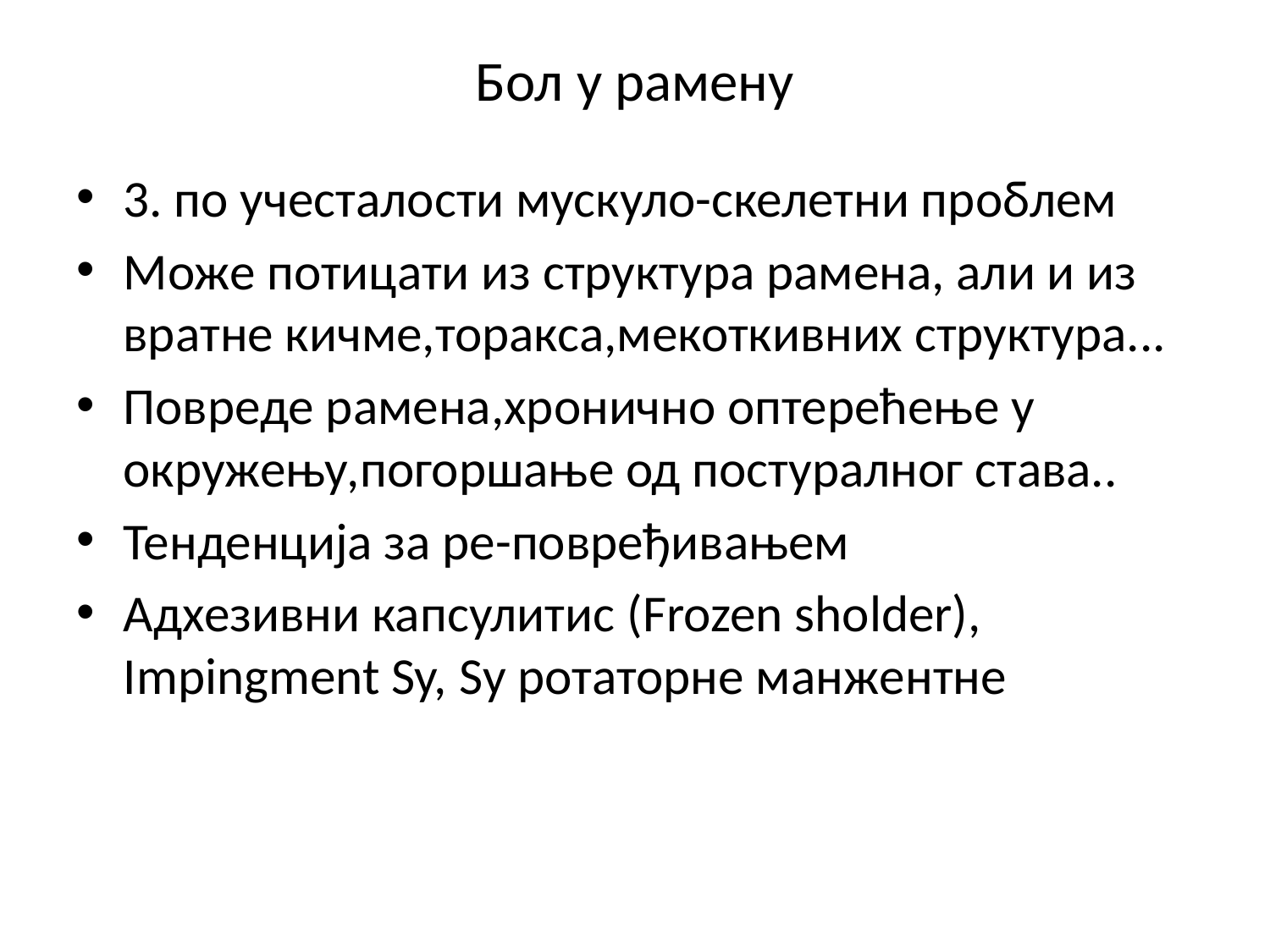

# Бол у рамену
3. по учесталости мускуло-скелетни проблем
Може потицати из структура рамена, али и из вратне кичме,торакса,мекоткивних структура...
Повреде рамена,хронично оптерећење у окружењу,погоршање од постуралног става..
Тенденција за ре-повређивањем
Адхезивни капсулитис (Frozen sholder), Impingment Sy, Sy ротаторне манжeнтне